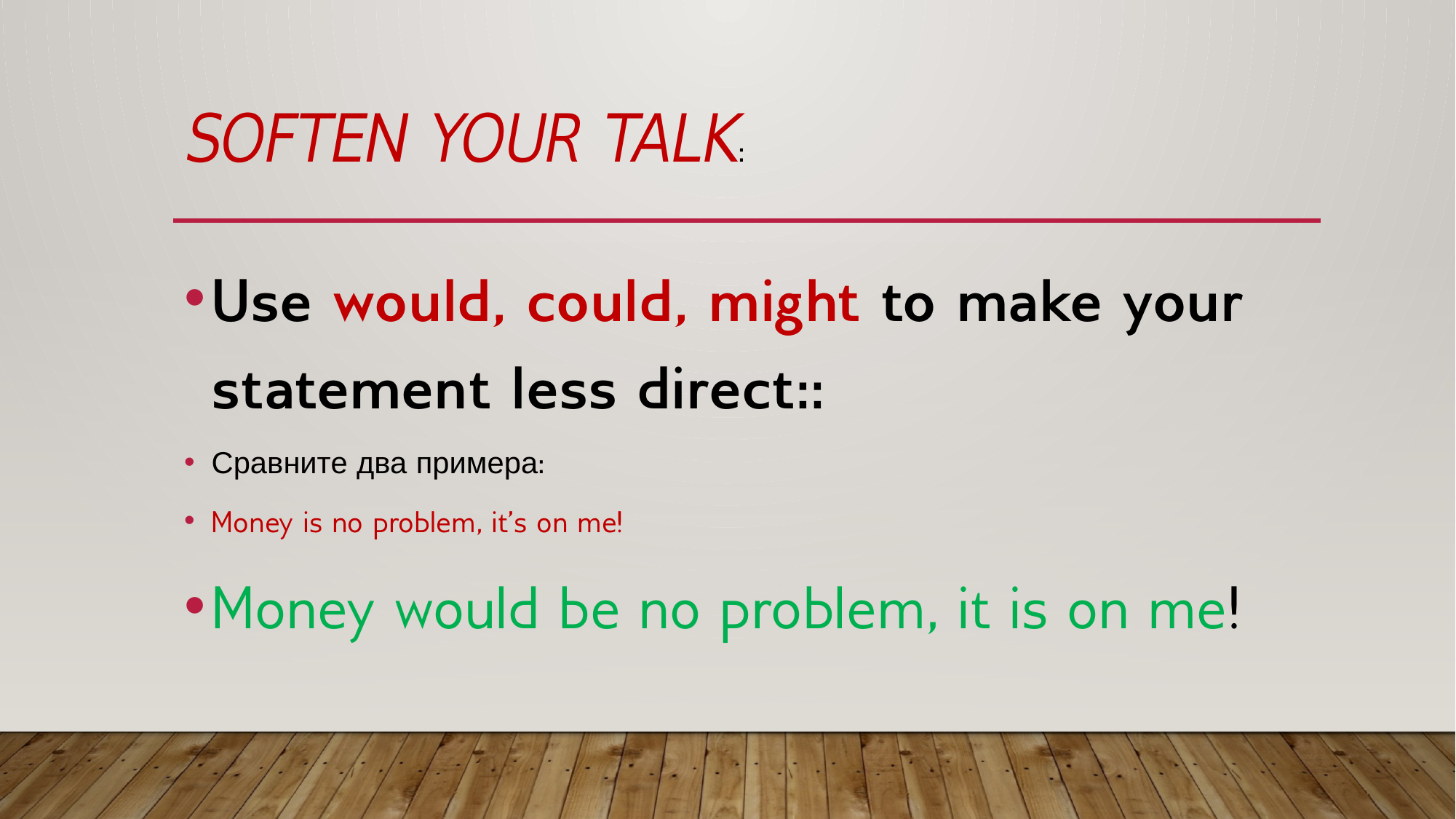

# Soften your talk:
Use would, could, might to make your statement less direct::
Сравните два примера:
Money is no problem, it’s on me!
Money would be no problem, it is on me!